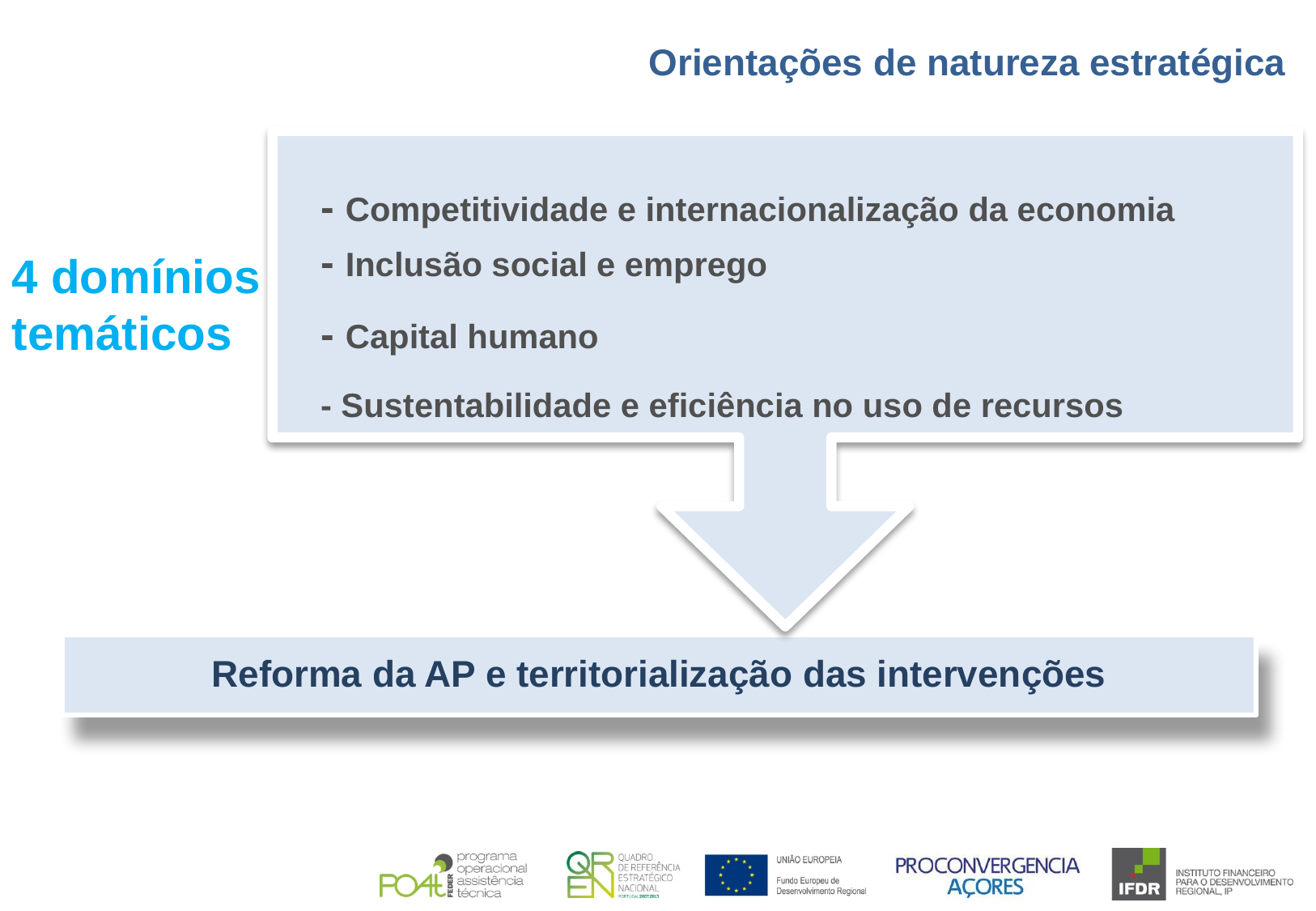

Orientações de natureza estratégica

- Competitividade e internacionalização da economia
- Inclusão social e emprego
4 domínios temáticos
- Capital humano
- Sustentabilidade e eficiência no uso de recursos
Reforma da AP e territorialização das intervenções